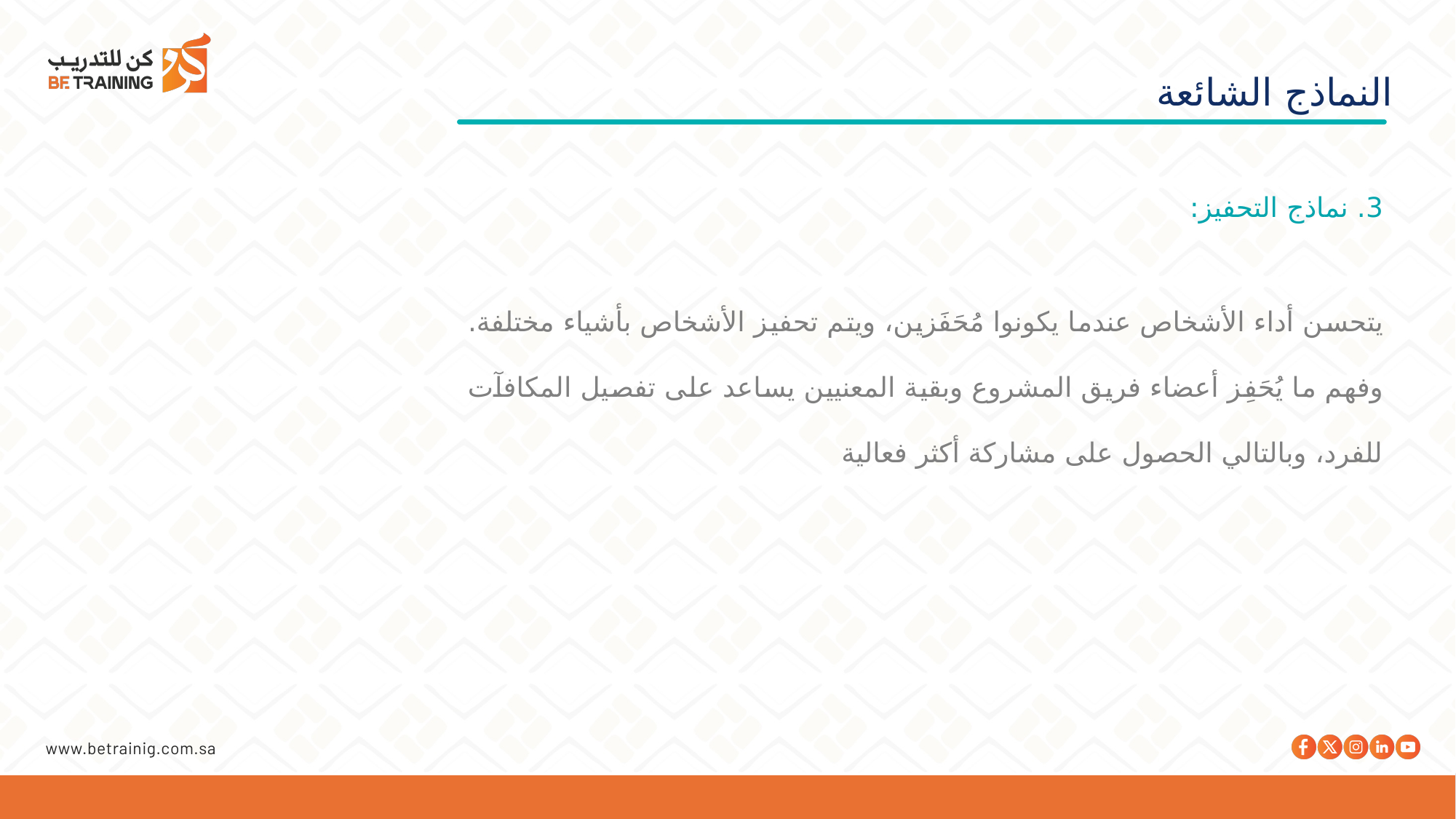

النماذج الشائعة
3. نماذج التحفيز:

يتحسن أداء الأشخاص عندما يكونوا مُحَفَزين، ويتم تحفيز الأشخاص بأشياء مختلفة. وفهم ما يُحَفِز أعضاء فريق المشروع وبقية المعنيين يساعد على تفصيل المكافآت للفرد، وبالتالي الحصول على مشاركة أكثر فعالية